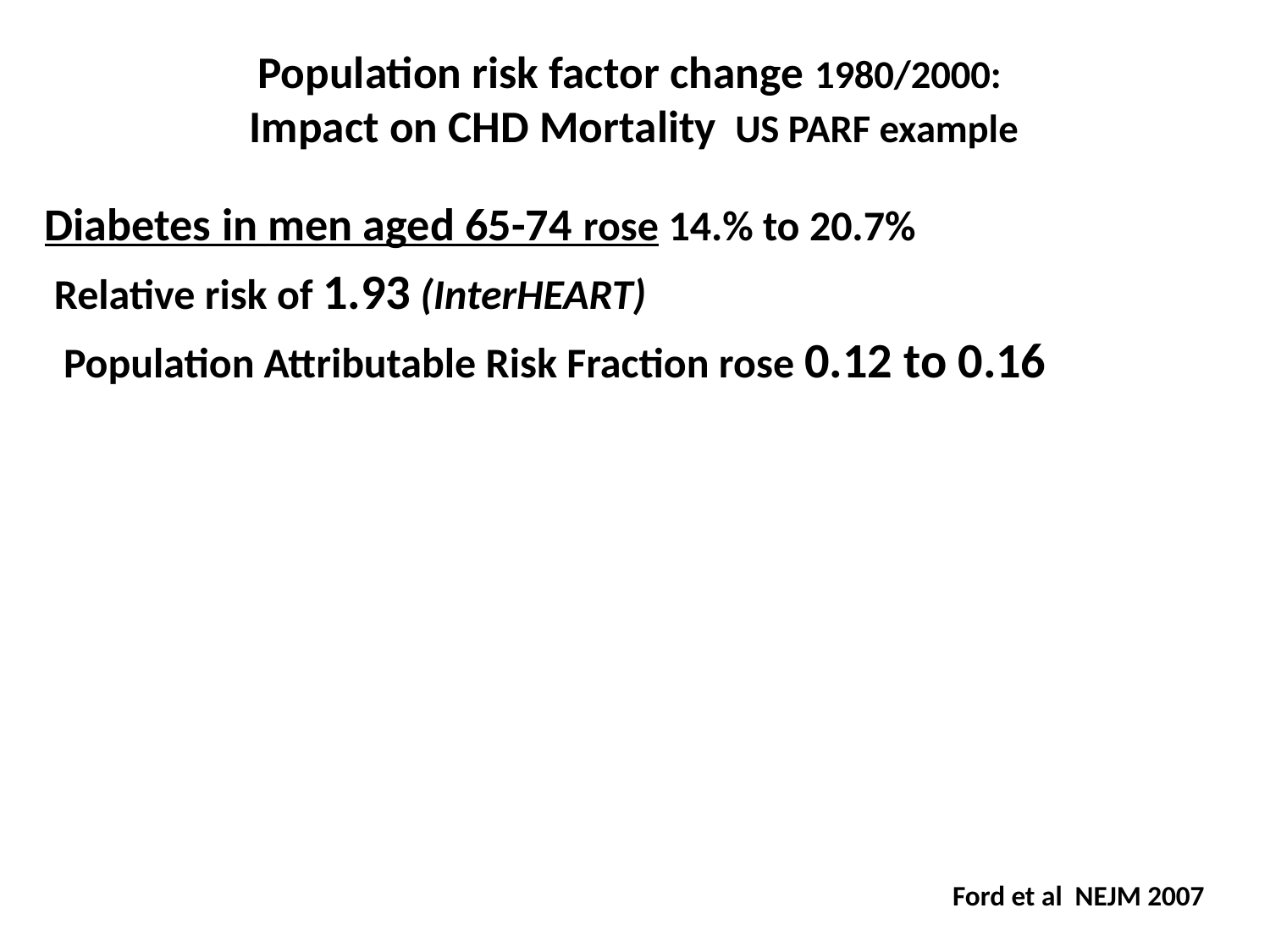

# Population risk factor change 1980/2000: Impact on CHD Mortality  US PARF example
Diabetes in men aged 65-74 rose 14.% to 20.7%
 Relative risk of 1.93 (InterHEART)
  Population Attributable Risk Fraction rose 0.12 to 0.16

  Ford et al  NEJM 2007